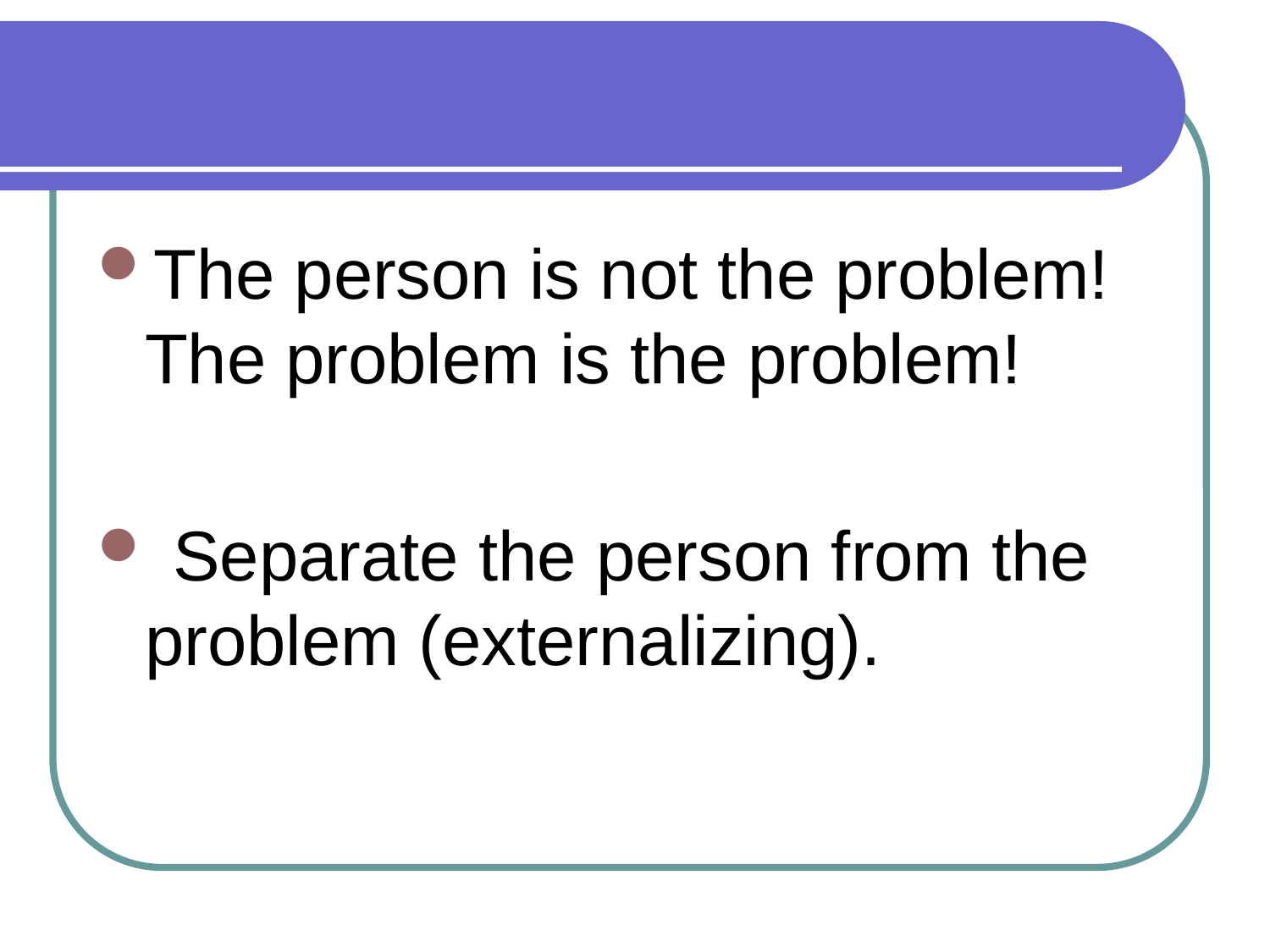

The person is not the problem!  The problem is the problem!

 Separate the person from the problem (externalizing).